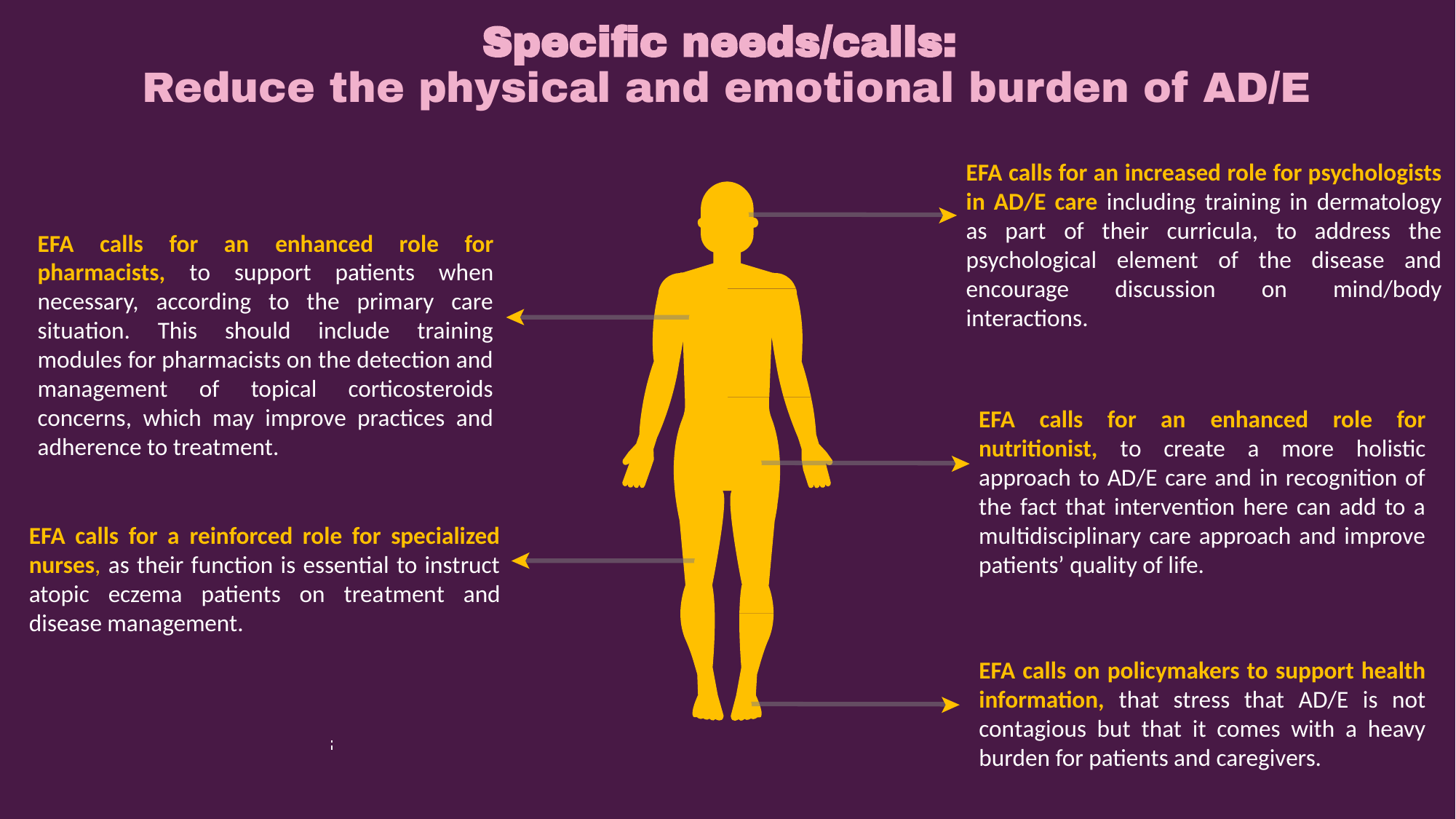

Specific needs/calls:
Reduce the physical and emotional burden of AD/E
EFA calls for an increased role for psychologists in AD/E care including training in dermatology as part of their curricula, to address the psychological element of the disease and encourage discussion on mind/body interactions.

EFA calls for an enhanced role for pharmacists, to support patients when necessary, according to the primary care situation. This should include training modules for pharmacists on the detection and management of topical corticosteroids concerns, which may improve practices and adherence to treatment.

EFA calls for an enhanced role for nutritionist, to create a more holistic approach to AD/E care and in recognition of the fact that intervention here can add to a multidisciplinary care approach and improve patients’ quality of life.

EFA calls for a reinforced role for specialized nurses, as their function is essential to instruct atopic eczema patients on treatment and disease management.

EFA calls on policymakers to support health information, that stress that AD/E is not contagious but that it comes with a heavy burden for patients and caregivers.

16